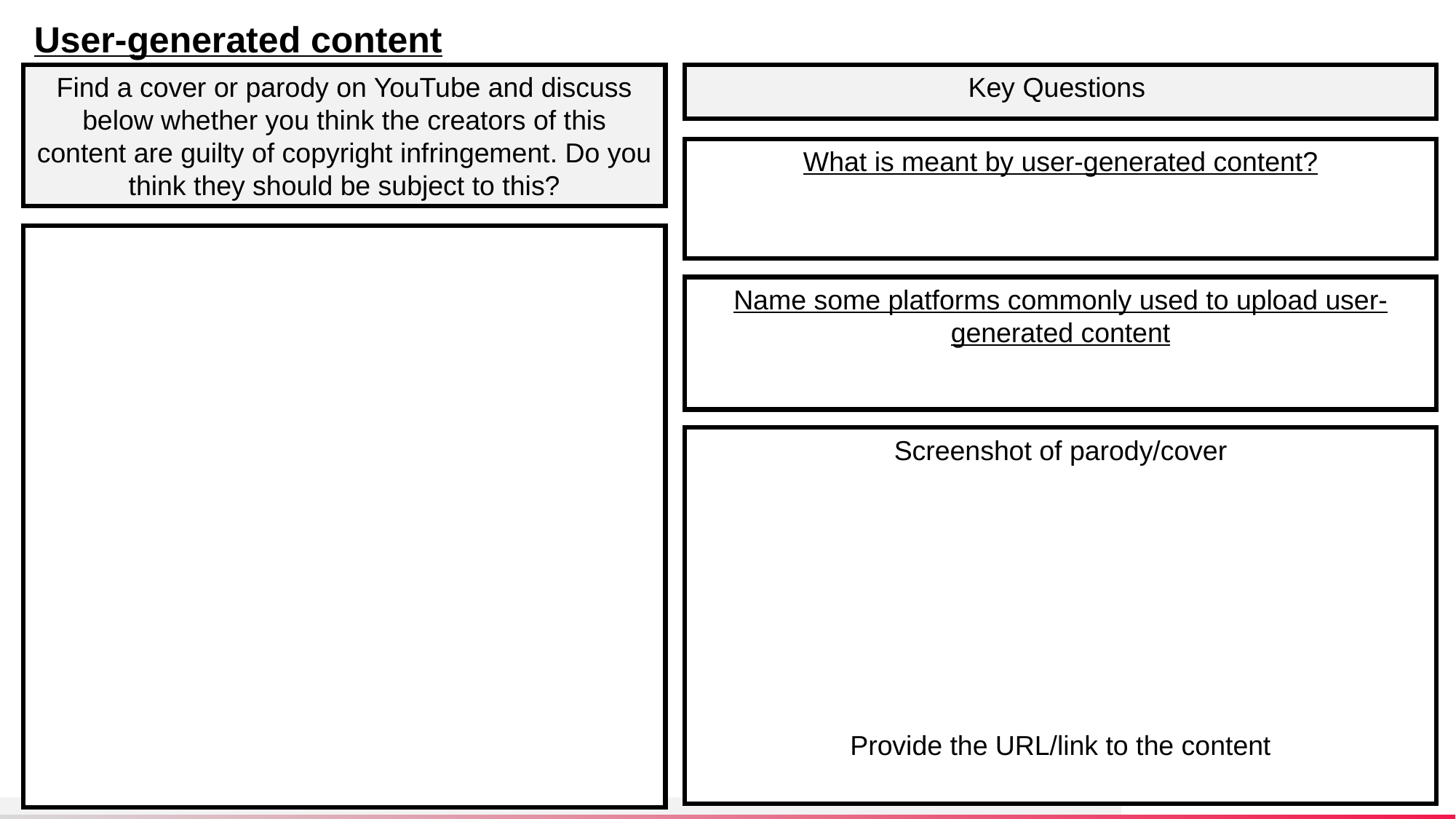

User-generated content
Find a cover or parody on YouTube and discuss below whether you think the creators of this content are guilty of copyright infringement. Do you think they should be subject to this?
Key Questions
What is meant by user-generated content?

Name some platforms commonly used to upload user-generated content
Screenshot of parody/cover

Provide the URL/link to the content